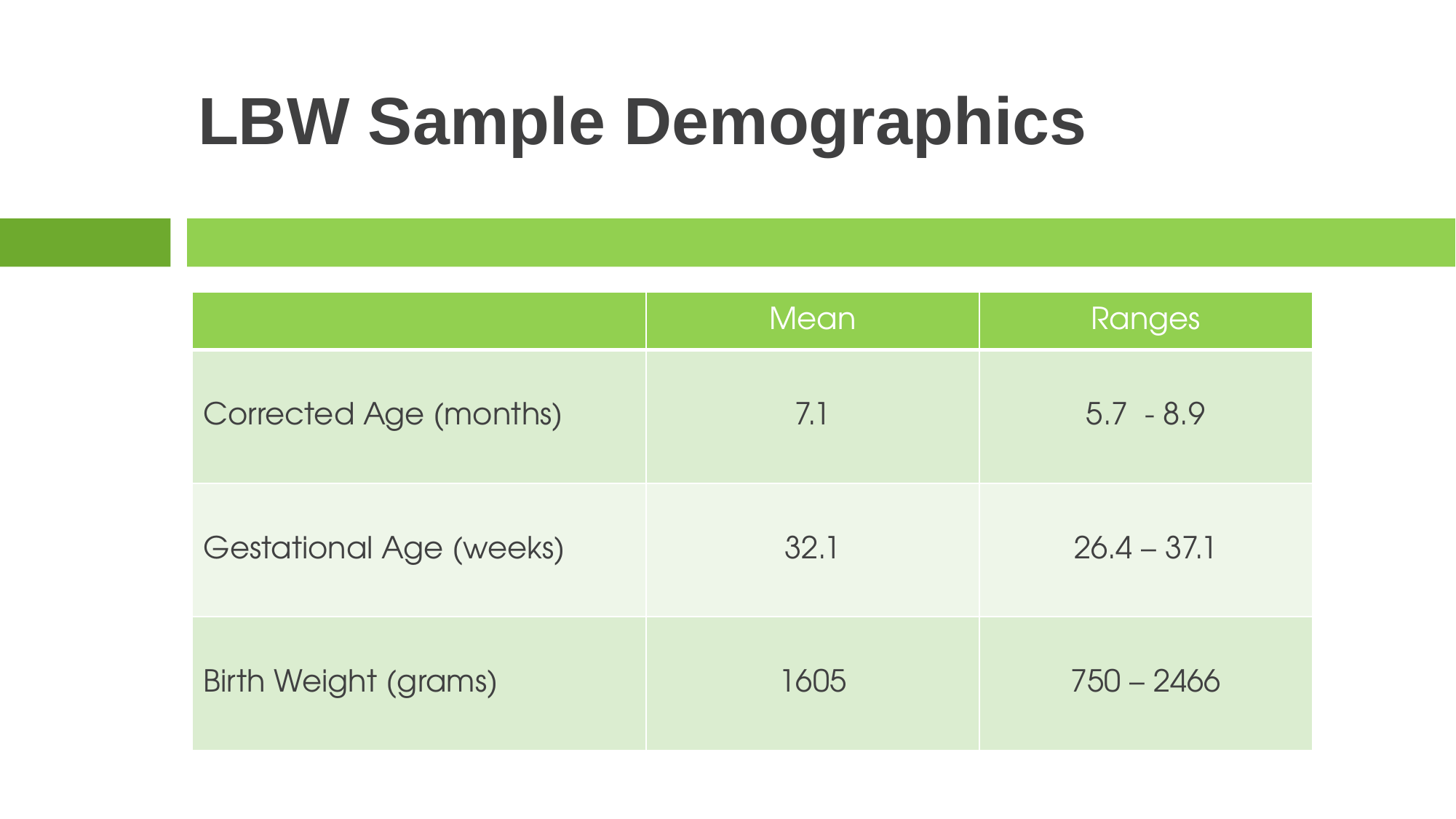

# LBW Sample Demographics
|  | Mean | Ranges |
| --- | --- | --- |
| Corrected Age (months) | 7.1 | 5.7 - 8.9 |
| Gestational Age (weeks) | 32.1 | 26.4 – 37.1 |
| Birth Weight (grams) | 1605 | 750 – 2466 |